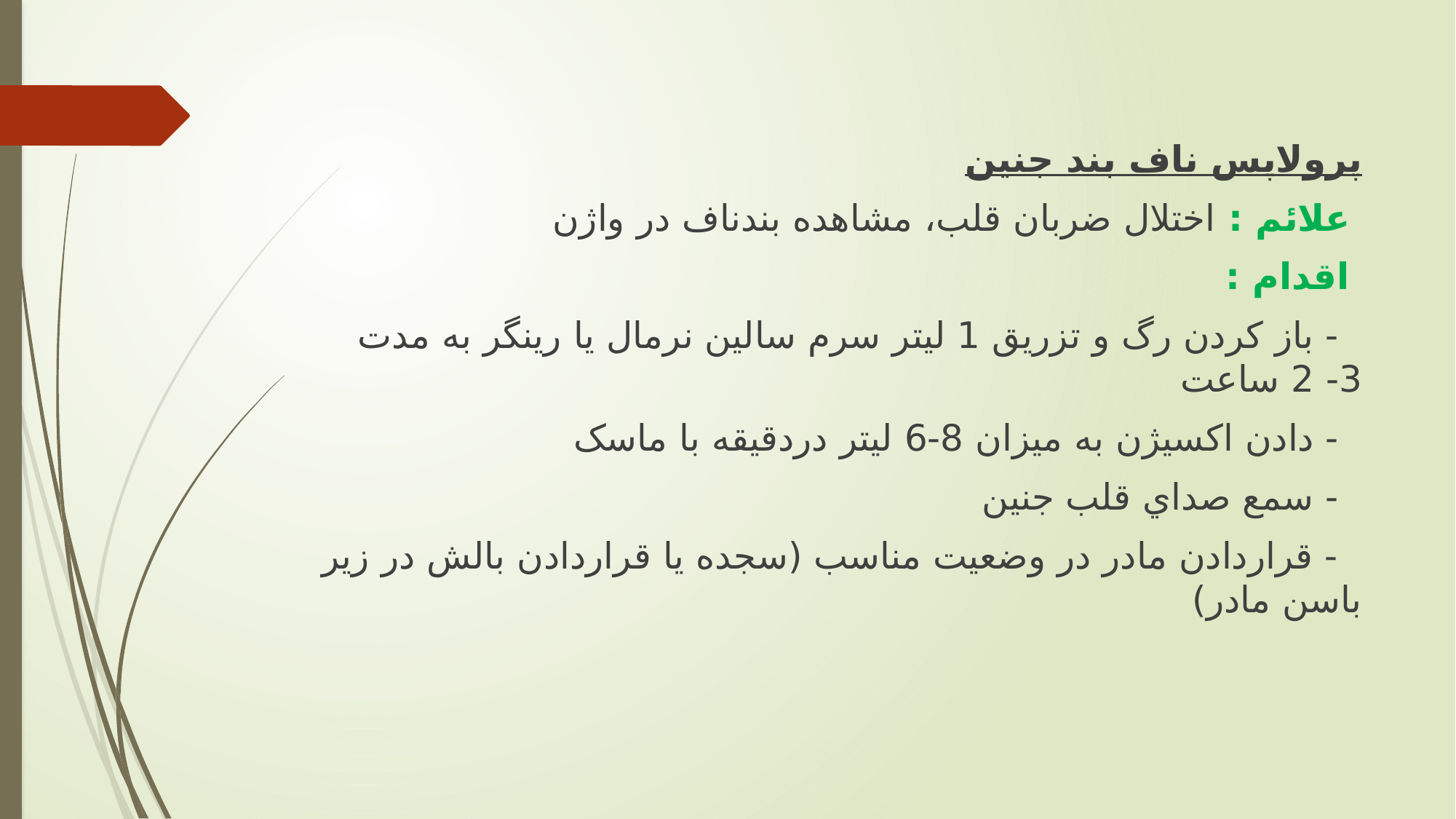

پرولاپس ناف بند جنین
 علائم : اختلال ضربان قلب، مشاهده بندناف در واژن
 اقدام :
  - باز كردن رگ و تزريق 1 لیتر سرم سالین نرمال يا رينگر به مدت 3- 2 ساعت
  - دادن اكسیژن به میزان 8-6 لیتر دردقیقه با ماسک
  - سمع صداي قلب جنین
  - قراردادن مادر در وضعیت مناسب (سجده يا قراردادن بالش در زير باسن مادر)